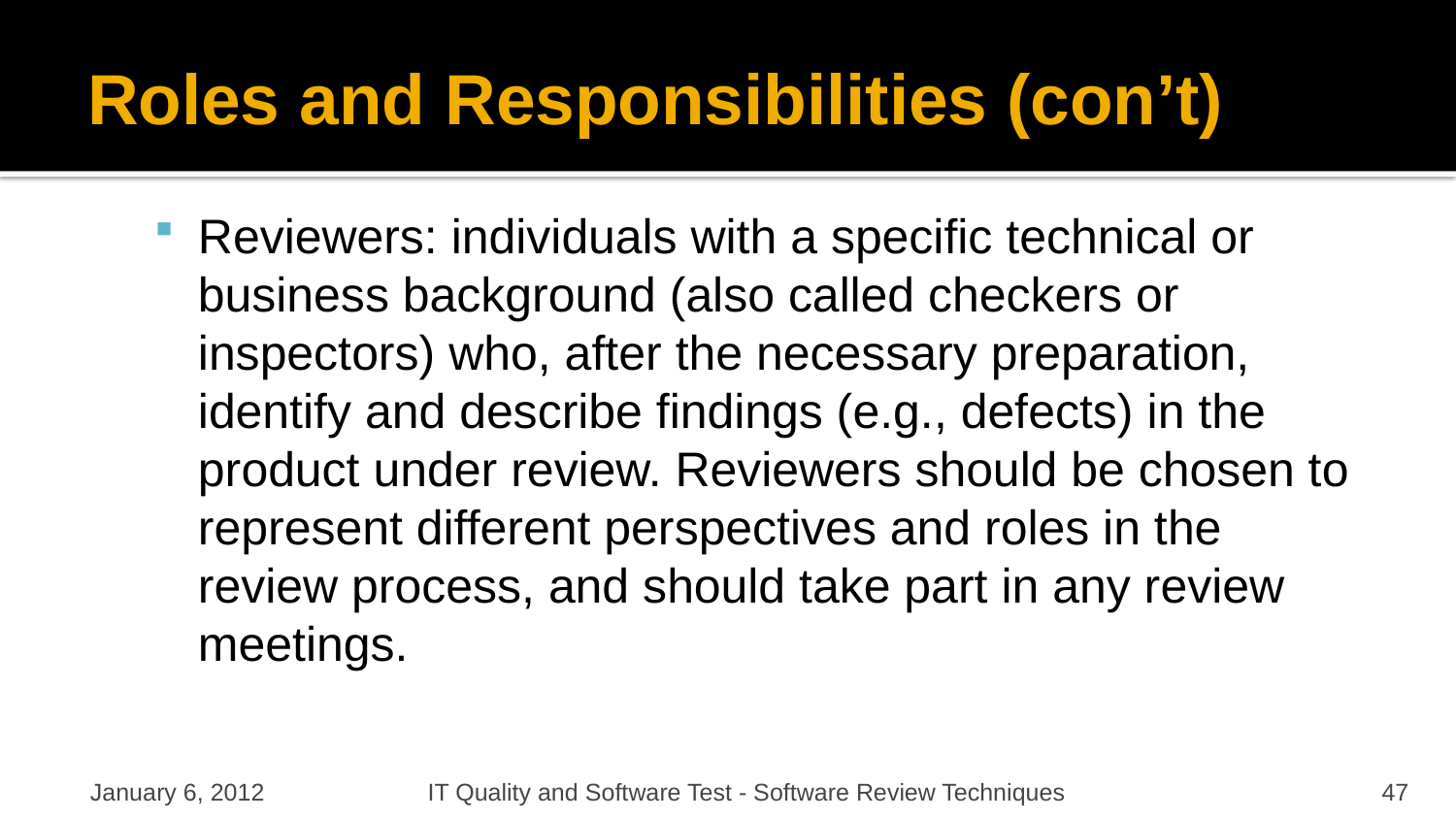

Roles and Responsibilities (con’t)
Reviewers: individuals with a specific technical or business background (also called checkers or inspectors) who, after the necessary preparation, identify and describe findings (e.g., defects) in the product under review. Reviewers should be chosen to represent different perspectives and roles in the review process, and should take part in any review meetings.

January 6, 2012
IT Quality and Software Test - Software Review Techniques
47